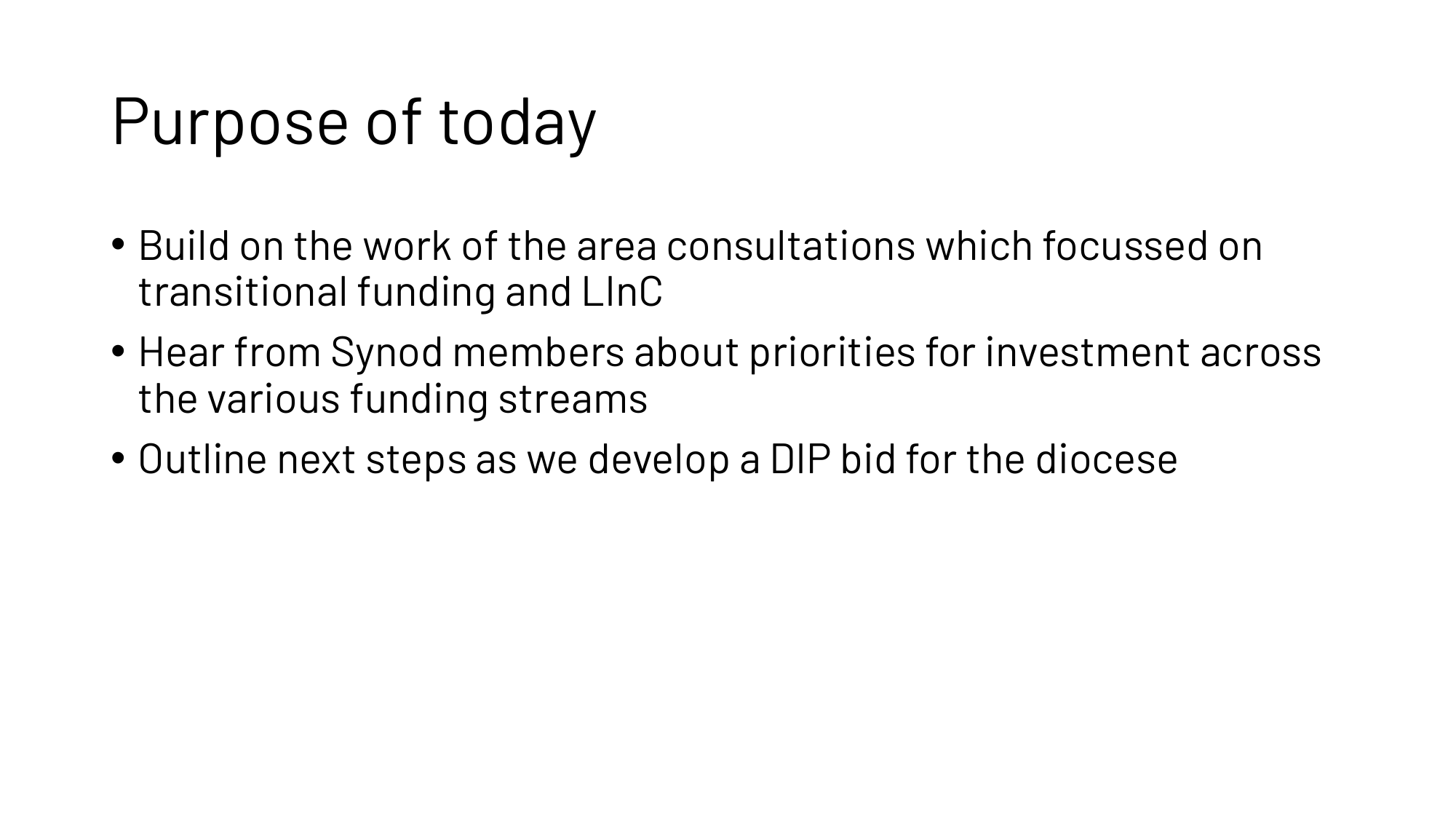

# Purpose of today
Build on the work of the area consultations which focussed on transitional funding and LInC
Hear from Synod members about priorities for investment across the various funding streams
Outline next steps as we develop a DIP bid for the diocese